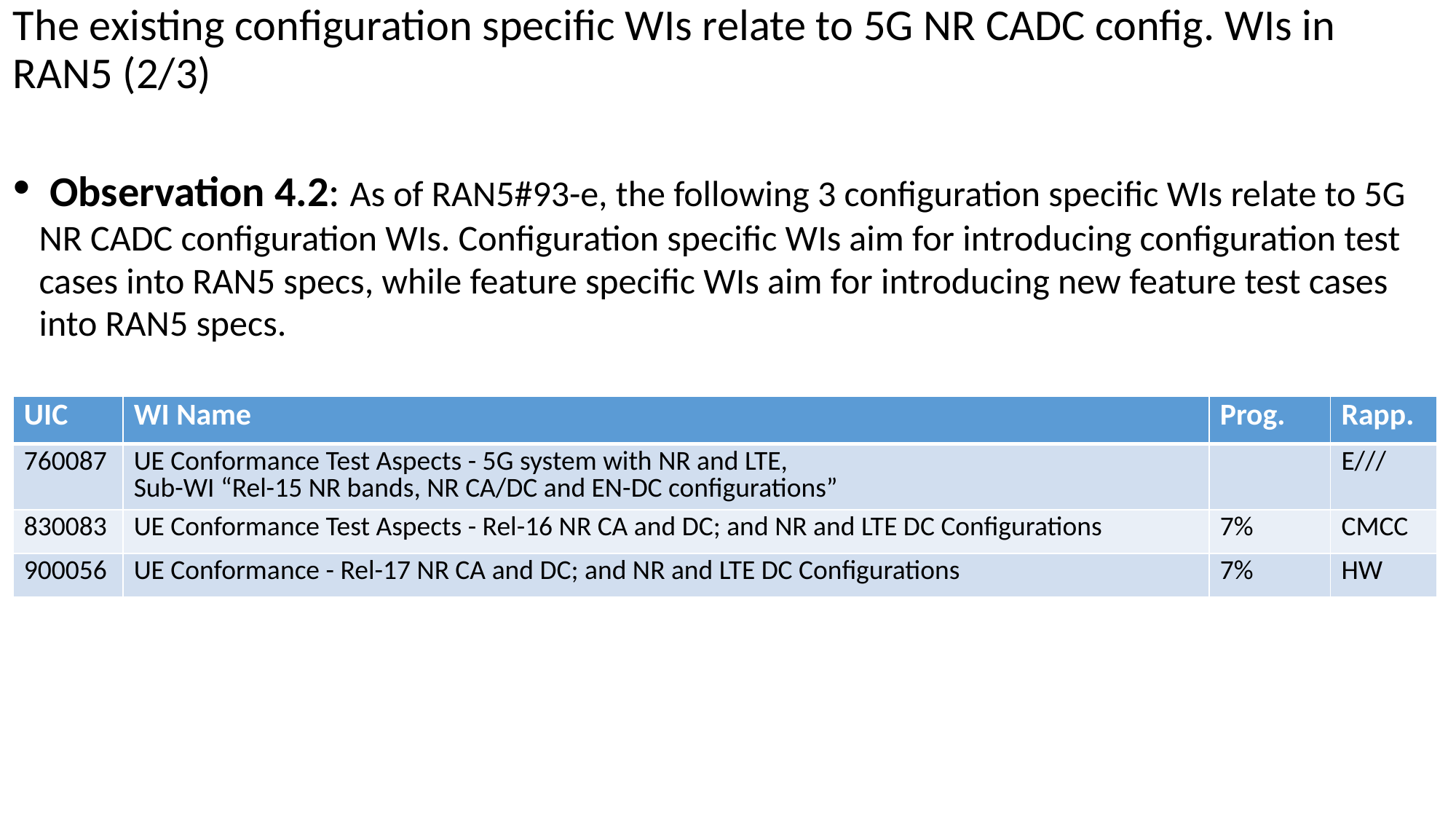

The existing configuration specific WIs relate to 5G NR CADC config. WIs in RAN5 (2/3)
 Observation 4.2: As of RAN5#93-e, the following 3 configuration specific WIs relate to 5G NR CADC configuration WIs. Configuration specific WIs aim for introducing configuration test cases into RAN5 specs, while feature specific WIs aim for introducing new feature test cases into RAN5 specs.
| UIC | WI Name | Prog. | Rapp. |
| --- | --- | --- | --- |
| 760087 | UE Conformance Test Aspects - 5G system with NR and LTE, Sub-WI “Rel-15 NR bands, NR CA/DC and EN-DC configurations” |  | E/// |
| 830083 | UE Conformance Test Aspects - Rel-16 NR CA and DC; and NR and LTE DC Configurations | 7% | CMCC |
| 900056 | UE Conformance - Rel-17 NR CA and DC; and NR and LTE DC Configurations | 7% | HW |